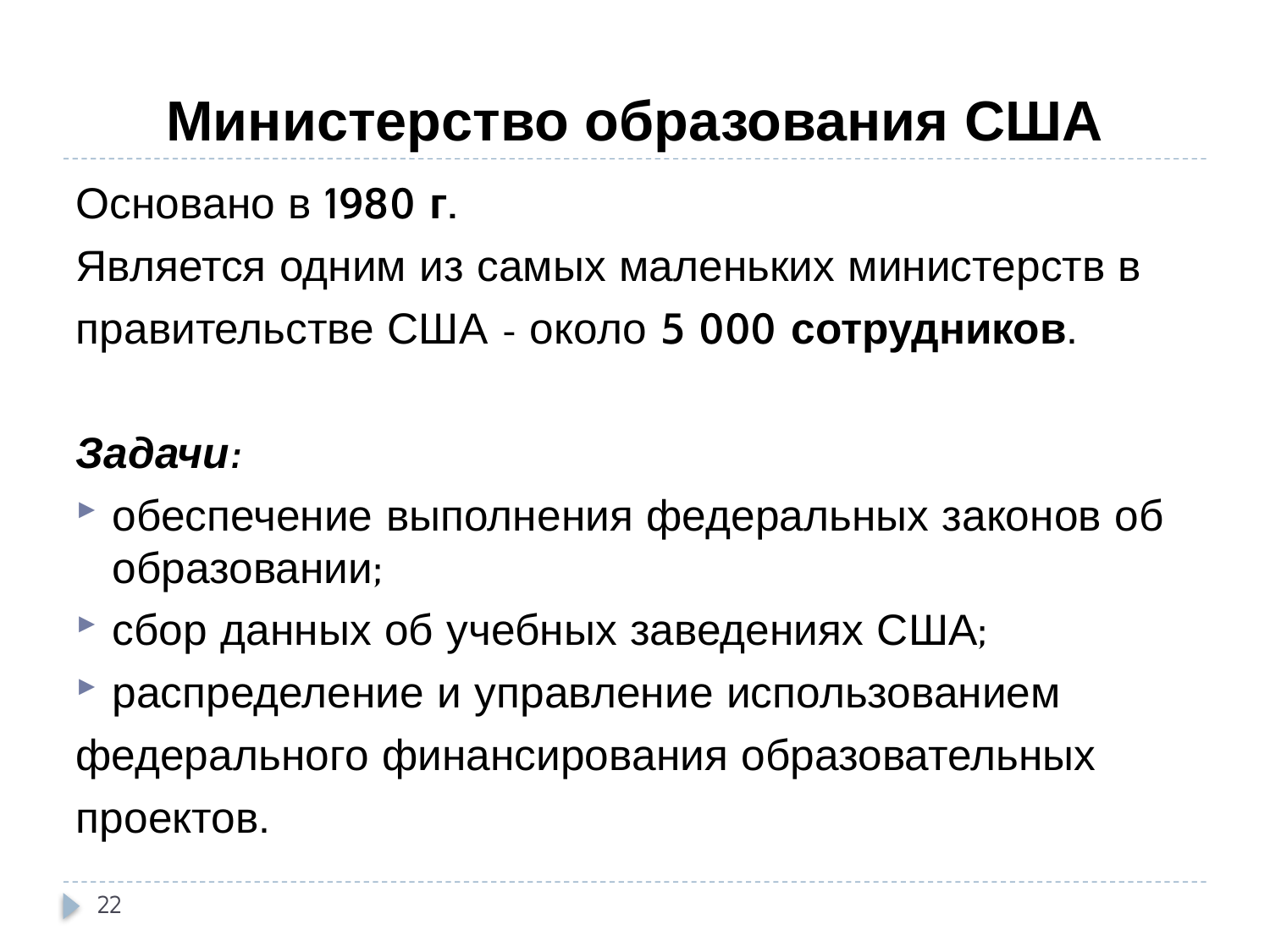

# Министерство образования США
Основано в 1980 г.
Является одним из самых маленьких министерств в
правительстве США - около 5 000 сотрудников.

Задачи:
обеспечение выполнения федеральных законов об образовании;
сбор данных об учебных заведениях США;
распределение и управление использованием
федерального финансирования образовательных
проектов.

22